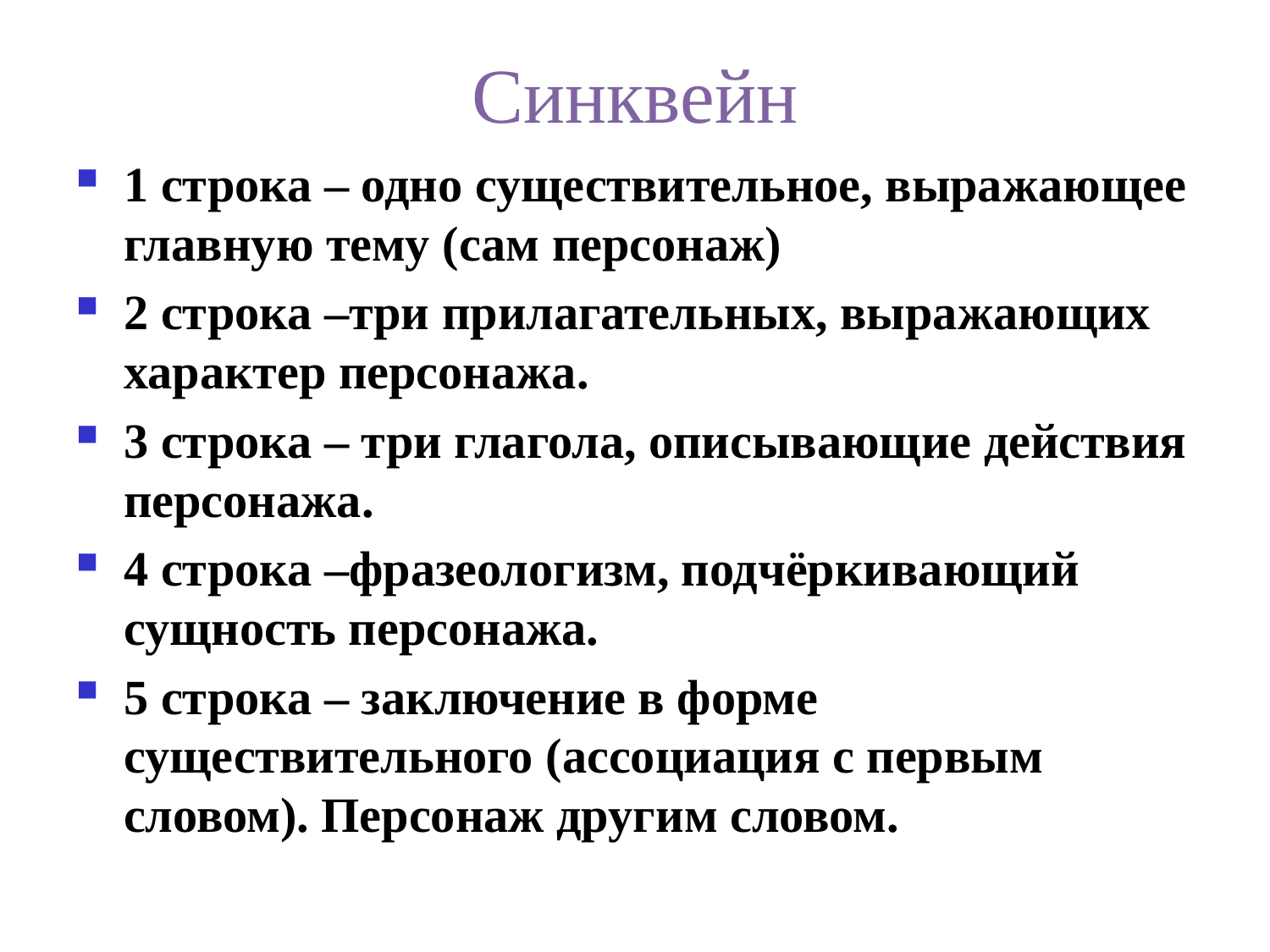

# Синквейн
1 строка – одно существительное, выражающее главную тему (сам персонаж)
2 строка –три прилагательных, выражающих характер персонажа.
3 строка – три глагола, описывающие действия персонажа.
4 строка –фразеологизм, подчёркивающий сущность персонажа.
5 строка – заключение в форме существительного (ассоциация с первым словом). Персонаж другим словом.